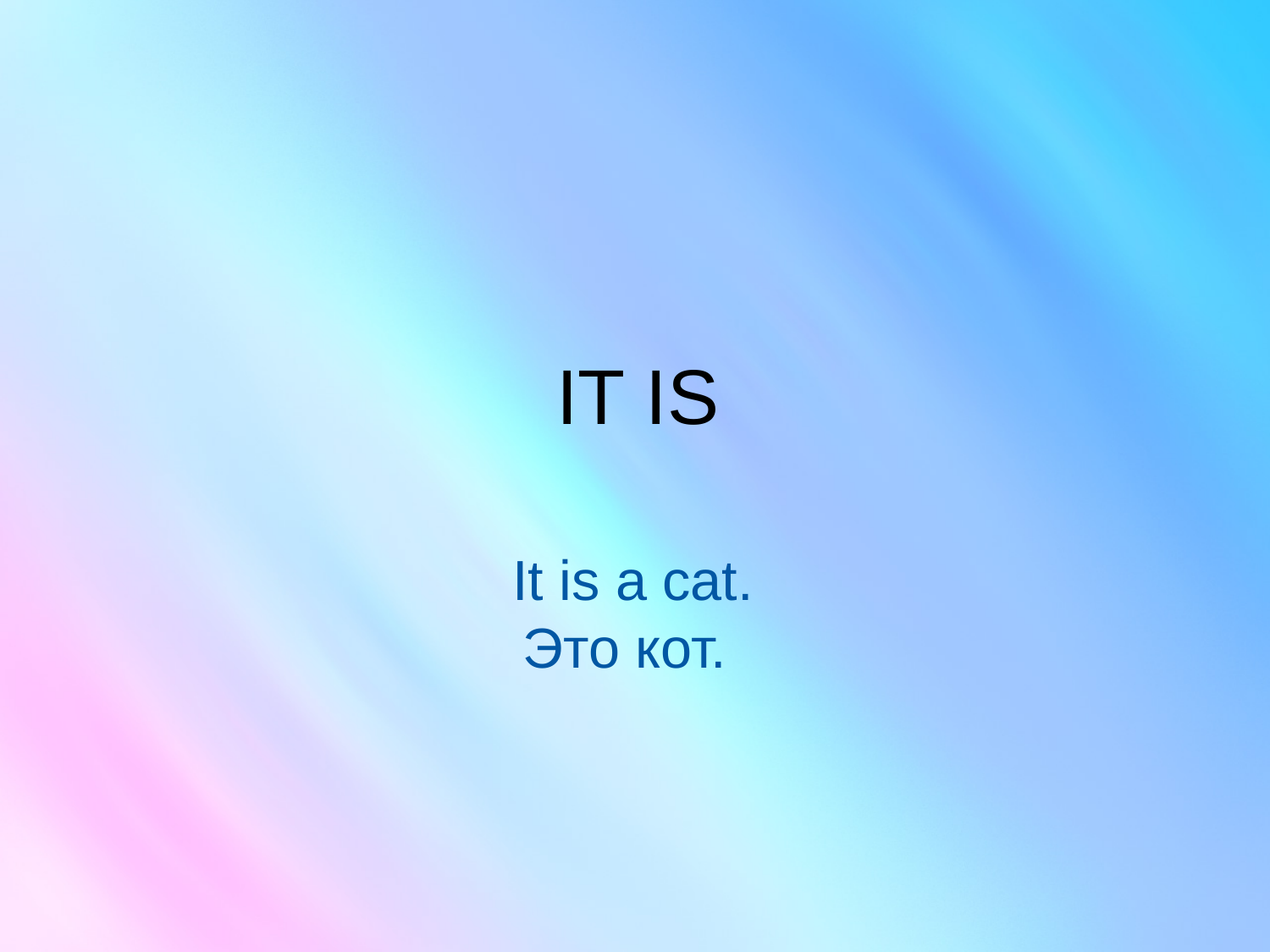

# IT IS
It is a cat.
Это кот.